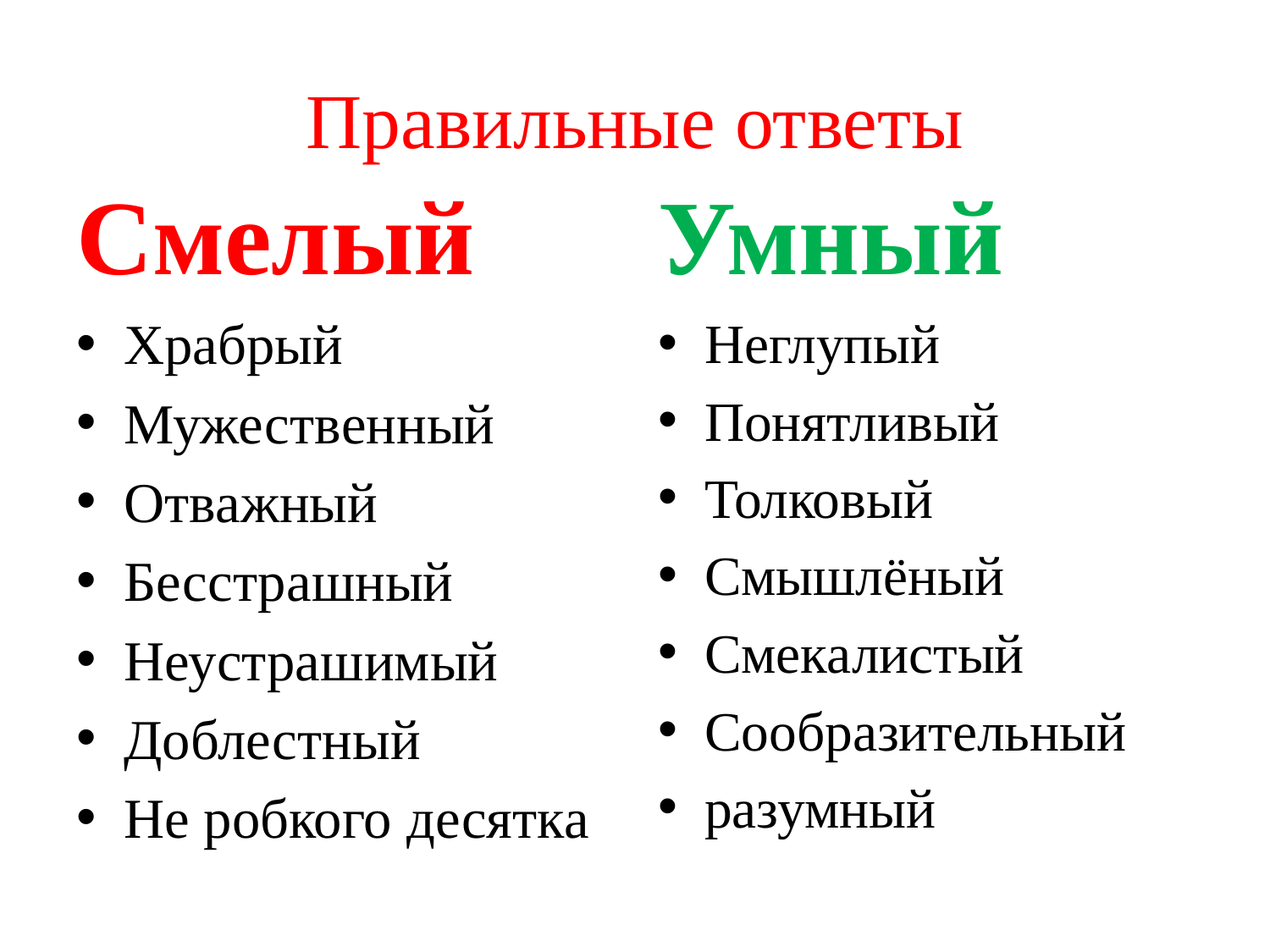

# Правильные ответы
Смелый
Умный
Храбрый
Мужественный
Отважный
Бесстрашный
Неустрашимый
Доблестный
Не робкого десятка
Неглупый
Понятливый
Толковый
Смышлёный
Смекалистый
Сообразительный
разумный